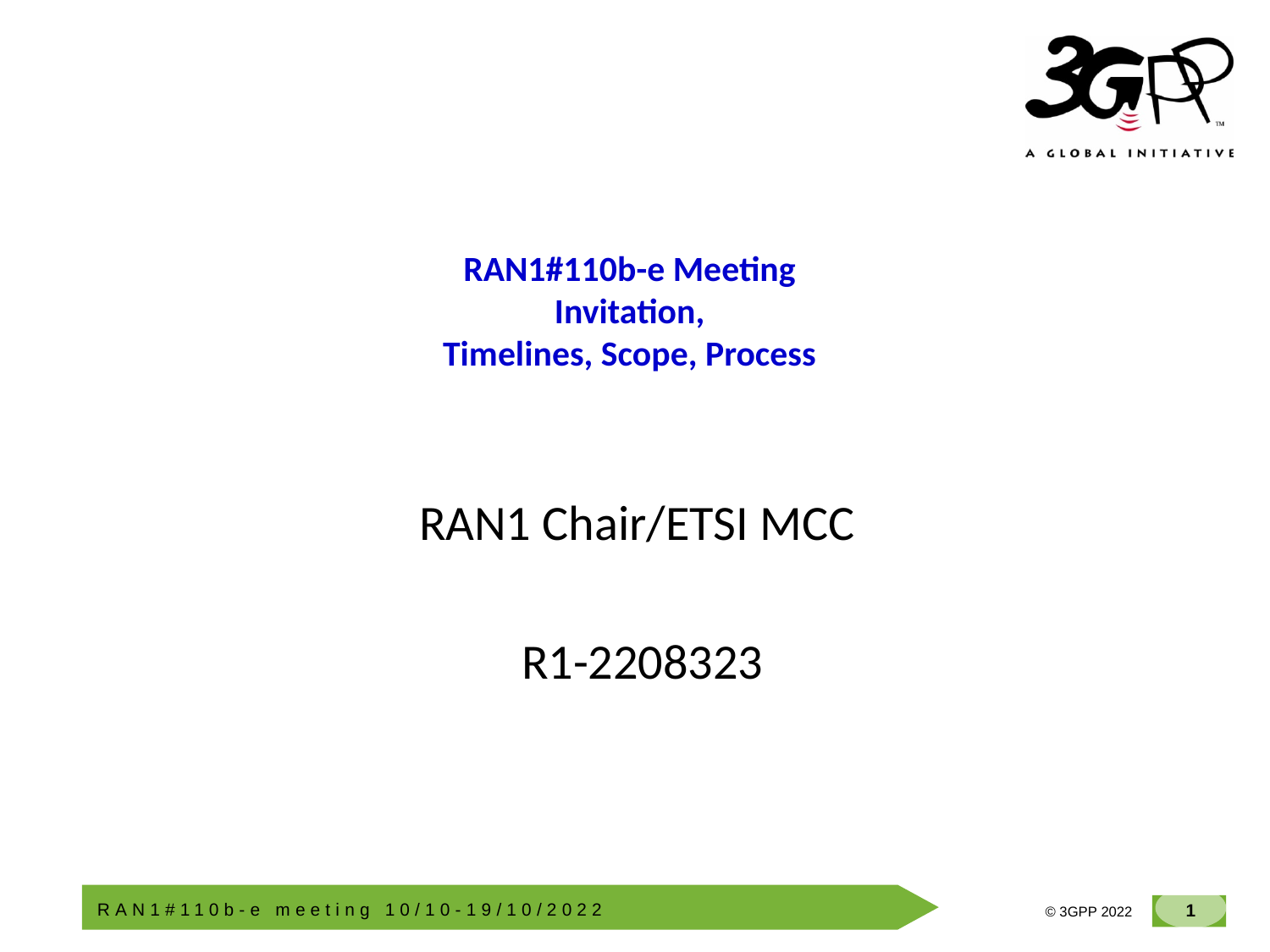

# RAN1#110b-e Meeting Invitation, Timelines, Scope, Process
RAN1 Chair/ETSI MCC

 R1-2208323